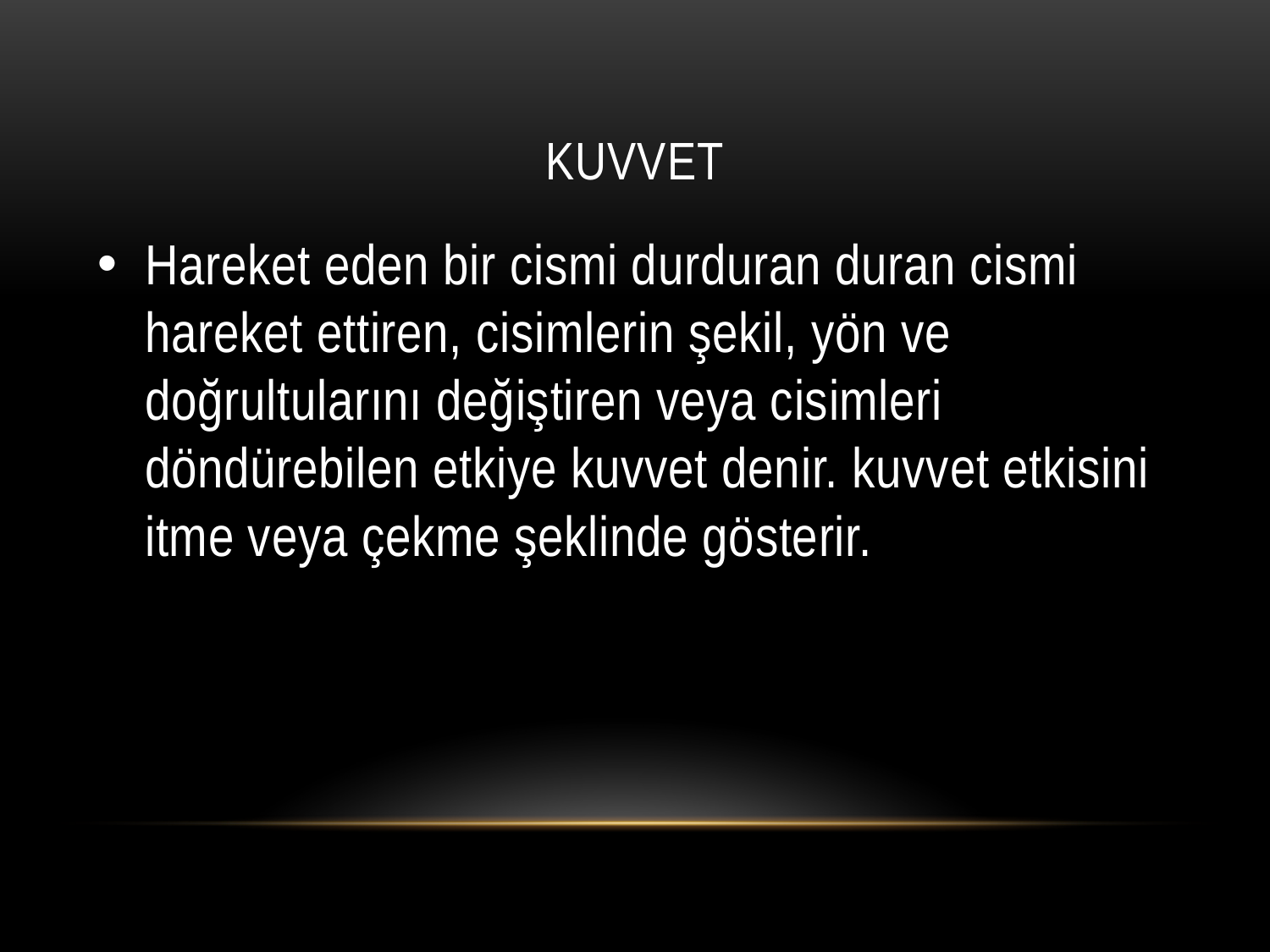

# KUVVET
Hareket eden bir cismi durduran duran cismi hareket ettiren, cisimlerin şekil, yön ve doğrultularını değiştiren veya cisimleri döndürebilen etkiye kuvvet denir. kuvvet etkisini itme veya çekme şeklinde gösterir.